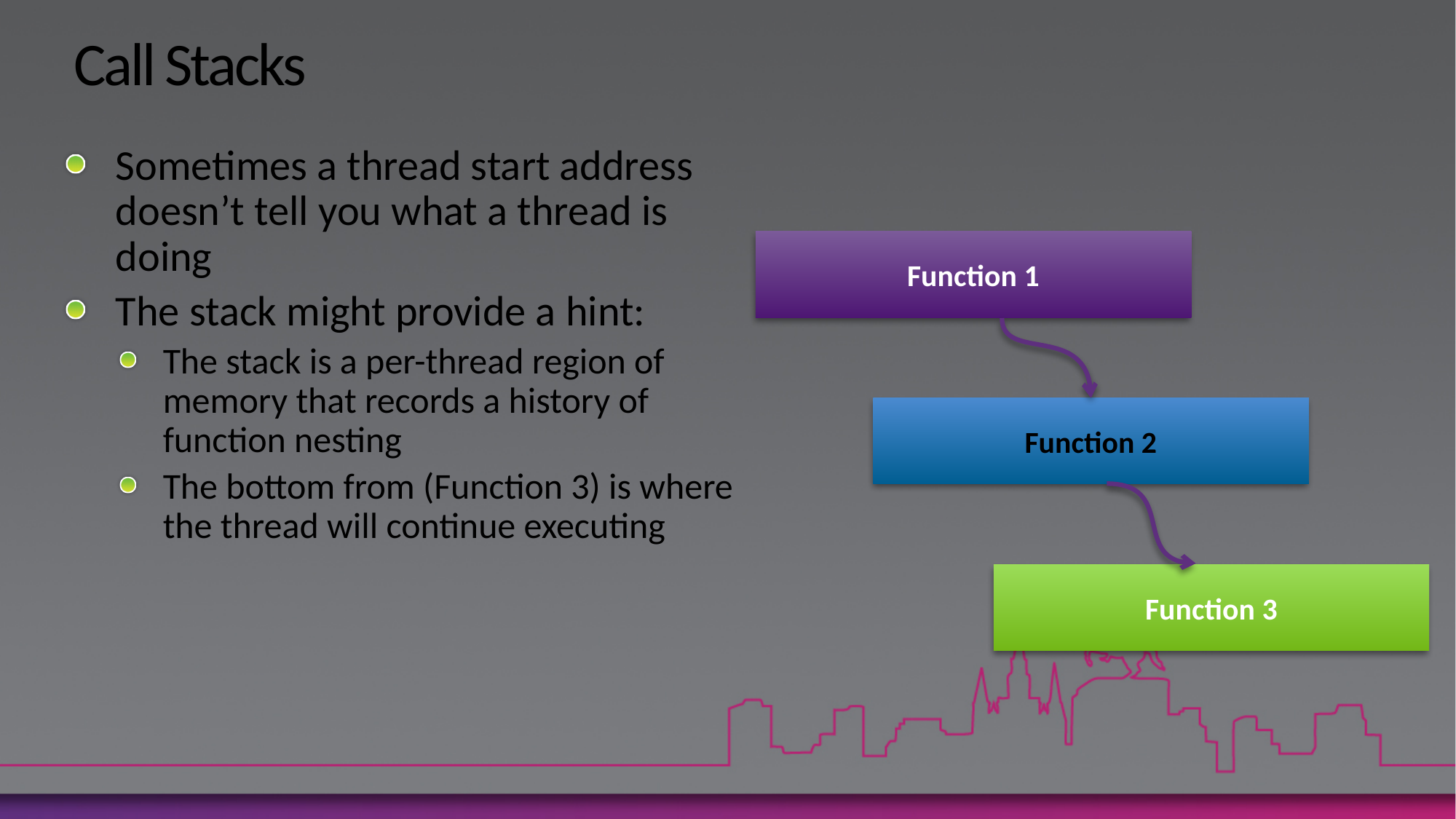

# Call Stacks
Sometimes a thread start address doesn’t tell you what a thread is doing
The stack might provide a hint:
The stack is a per-thread region of memory that records a history of function nesting
The bottom from (Function 3) is where the thread will continue executing

Function 1
Function 2
Function 3